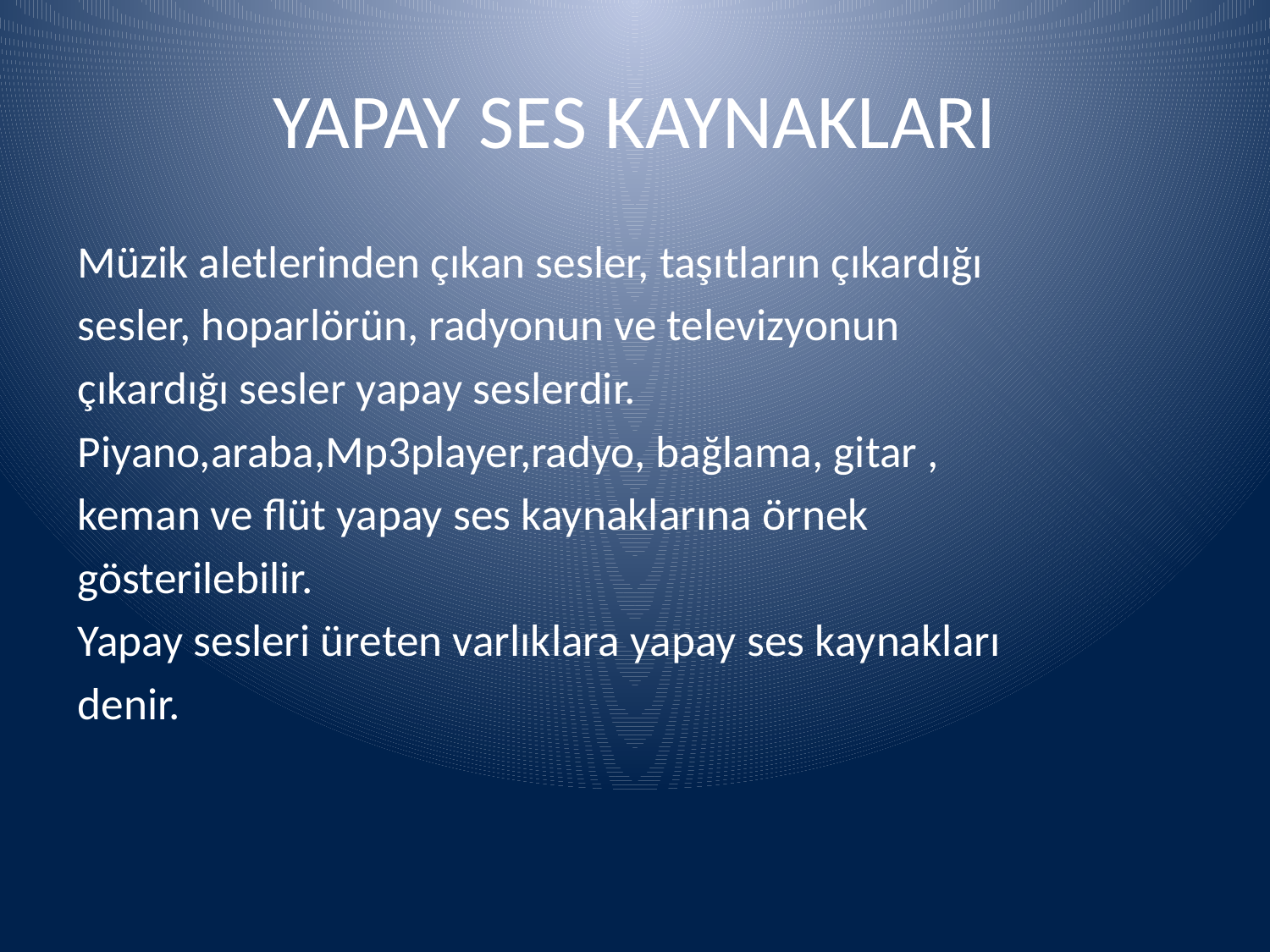

# YAPAY SES KAYNAKLARI
Müzik aletlerinden çıkan sesler, taşıtların çıkardığı
sesler, hoparlörün, radyonun ve televizyonun
çıkardığı sesler yapay seslerdir.
Piyano,araba,Mp3player,radyo, bağlama, gitar ,
keman ve flüt yapay ses kaynaklarına örnek
gösterilebilir.
Yapay sesleri üreten varlıklara yapay ses kaynakları
denir.